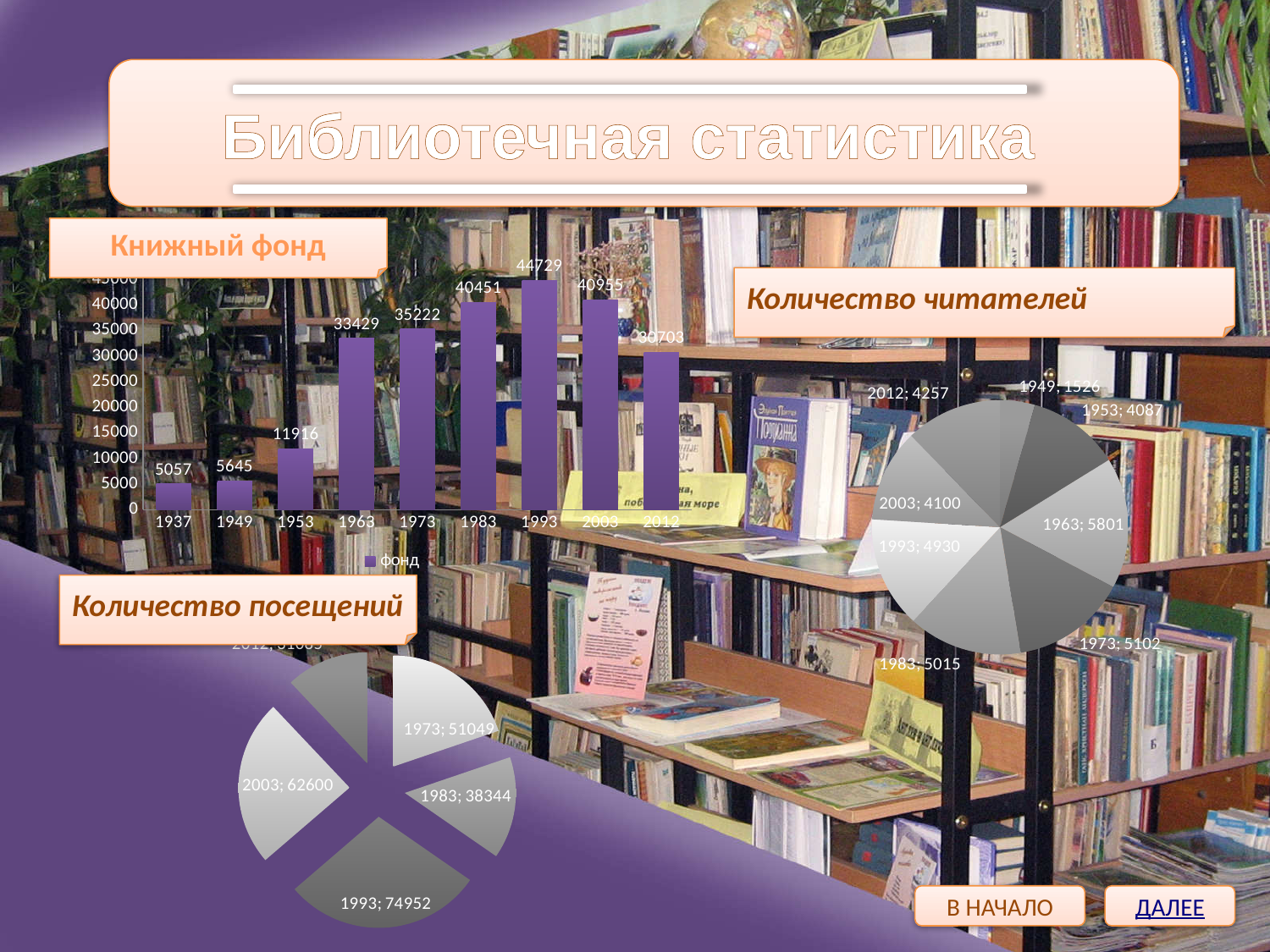

Библиотечная статистика

Книжный фонд

### Chart

| Category | фонд |
|---|---|
| 1937 | 5057.0 |
| 1949 | 5645.0 |
| 1953 | 11916.0 |
| 1963 | 33429.0 |
| 1973 | 35222.0 |
| 1983 | 40451.0 |
| 1993 | 44729.0 |
| 2003 | 40955.0 |
| 2012 | 30703.0 |
Количество читателей

### Chart

| Category | читатели |
|---|---|
| 1937 | None |
| 1949 | 1526.0 |
| 1953 | 4087.0 |
| 1963 | 5801.0 |
| 1973 | 5102.0 |
| 1983 | 5015.0 |
| 1993 | 4930.0 |
| 2003 | 4100.0 |
| 2012 | 4257.0 |
Количество посещений

### Chart

| Category | кол-во посещений |  |
|---|---|---|
| 1973 | 51049.0 | None |
| 1983 | 38344.0 | None |
| 1993 | 74952.0 | None |
| 2003 | 62600.0 | None |
| 2012 | 31085.0 | None |
В НАЧАЛО
ДАЛЕЕ